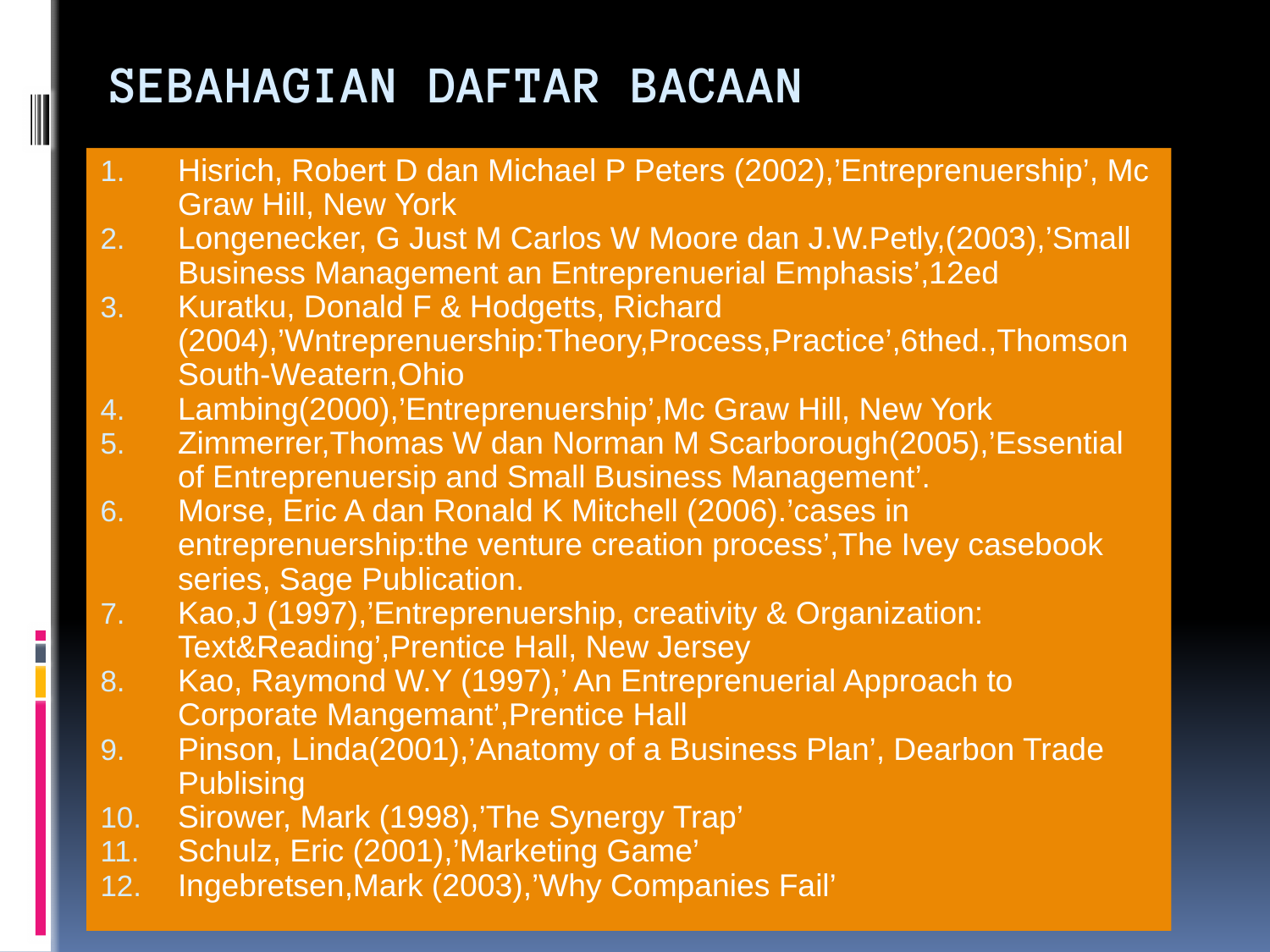

# Sebahagian Daftar Bacaan
Hisrich, Robert D dan Michael P Peters (2002),’Entreprenuership’, Mc Graw Hill, New York
Longenecker, G Just M Carlos W Moore dan J.W.Petly,(2003),’Small Business Management an Entreprenuerial Emphasis’,12ed
Kuratku, Donald F & Hodgetts, Richard (2004),’Wntreprenuership:Theory,Process,Practice’,6thed.,Thomson South-Weatern,Ohio
Lambing(2000),’Entreprenuership’,Mc Graw Hill, New York
Zimmerrer,Thomas W dan Norman M Scarborough(2005),’Essential of Entreprenuersip and Small Business Management’.
Morse, Eric A dan Ronald K Mitchell (2006).’cases in entreprenuership:the venture creation process’,The Ivey casebook series, Sage Publication.
Kao,J (1997),’Entreprenuership, creativity & Organization: Text&Reading’,Prentice Hall, New Jersey
Kao, Raymond W.Y (1997),’ An Entreprenuerial Approach to Corporate Mangemant’,Prentice Hall
Pinson, Linda(2001),’Anatomy of a Business Plan’, Dearbon Trade Publising
Sirower, Mark (1998),’The Synergy Trap’
Schulz, Eric (2001),’Marketing Game’
Ingebretsen,Mark (2003),’Why Companies Fail’